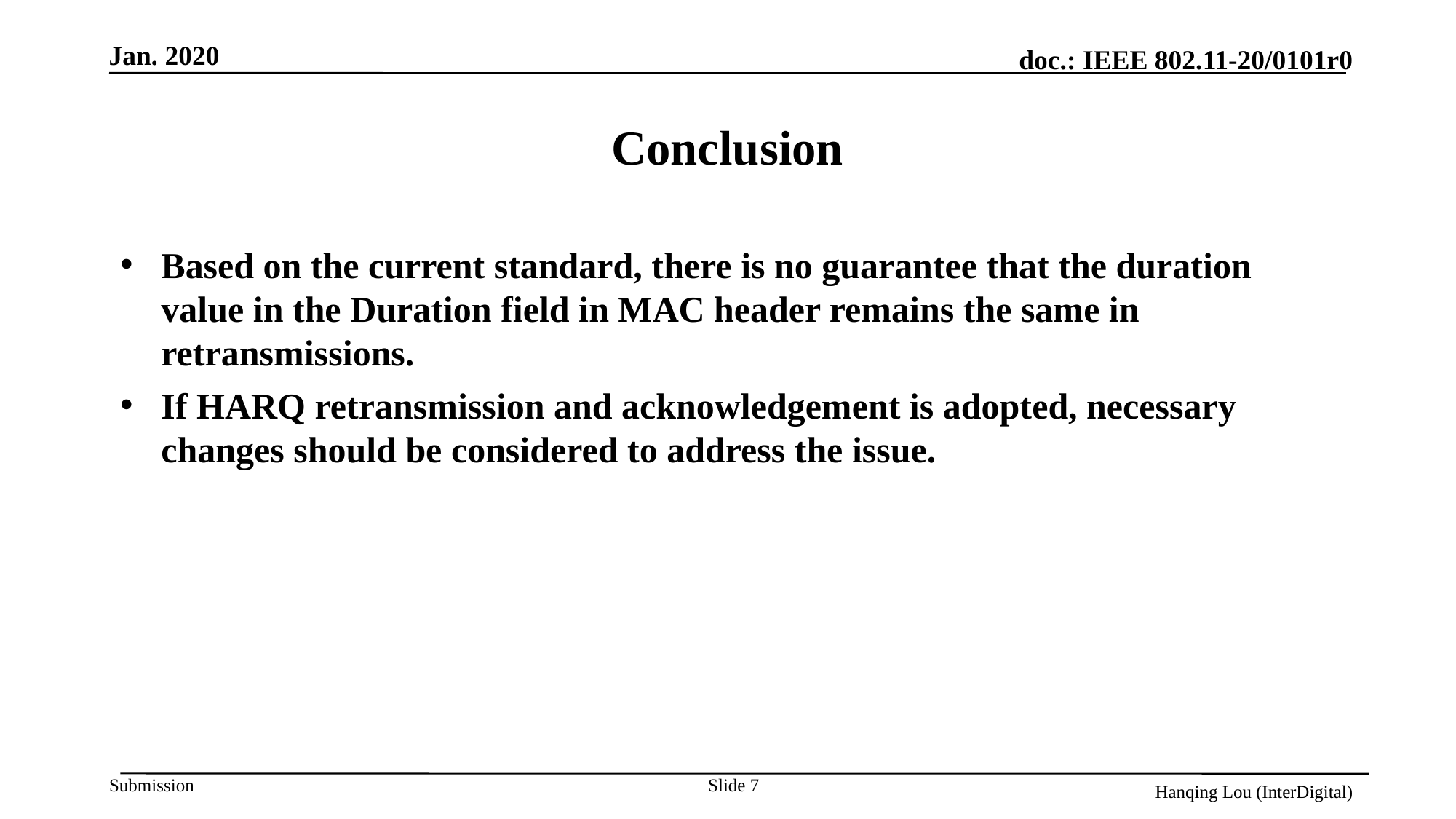

# Conclusion
Based on the current standard, there is no guarantee that the duration value in the Duration field in MAC header remains the same in retransmissions.
If HARQ retransmission and acknowledgement is adopted, necessary changes should be considered to address the issue.

Slide 7